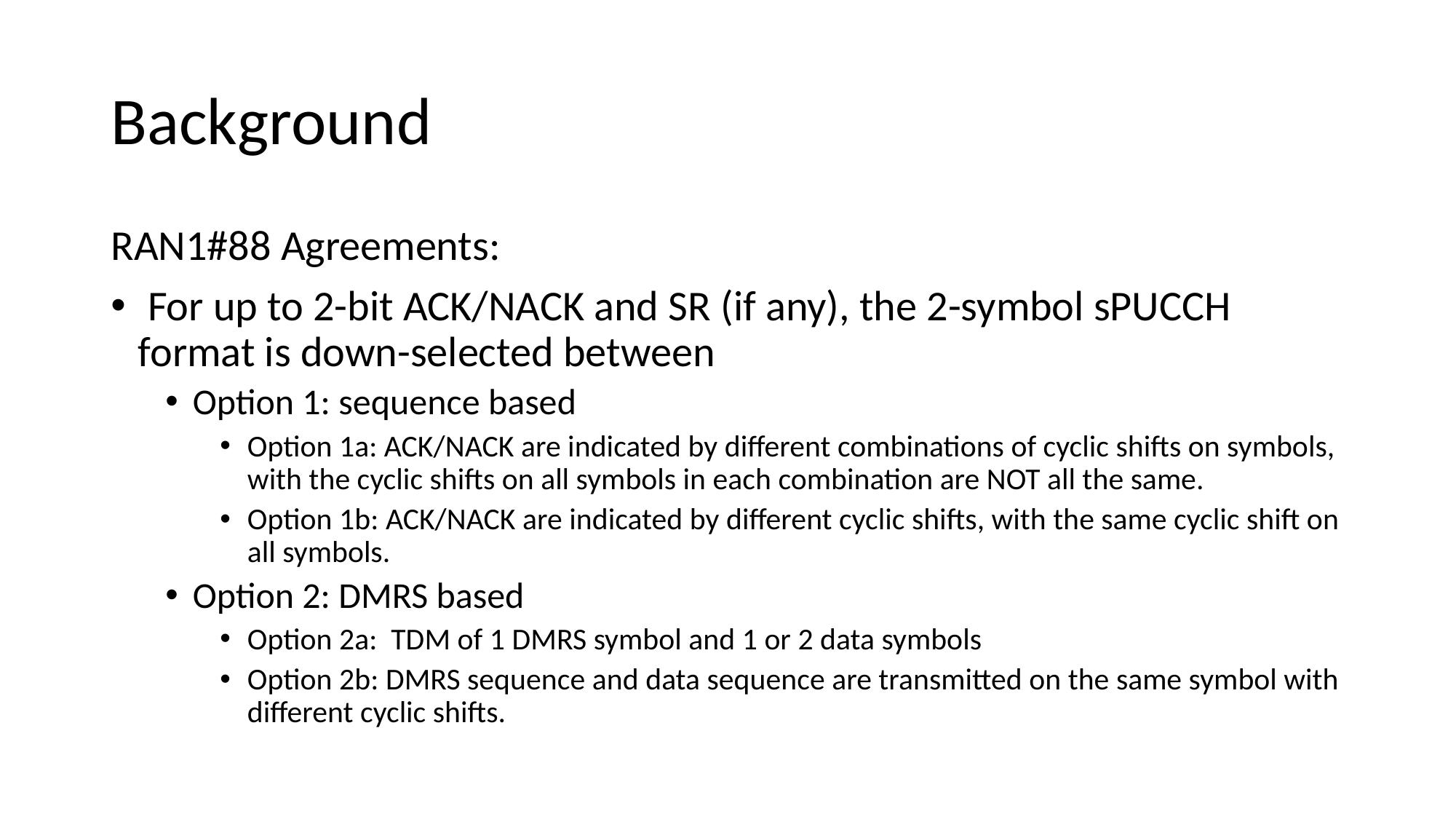

# Background
RAN1#88 Agreements:
 For up to 2-bit ACK/NACK and SR (if any), the 2-symbol sPUCCH format is down-selected between
Option 1: sequence based
Option 1a: ACK/NACK are indicated by different combinations of cyclic shifts on symbols, with the cyclic shifts on all symbols in each combination are NOT all the same.
Option 1b: ACK/NACK are indicated by different cyclic shifts, with the same cyclic shift on all symbols.
Option 2: DMRS based
Option 2a:  TDM of 1 DMRS symbol and 1 or 2 data symbols
Option 2b: DMRS sequence and data sequence are transmitted on the same symbol with different cyclic shifts.